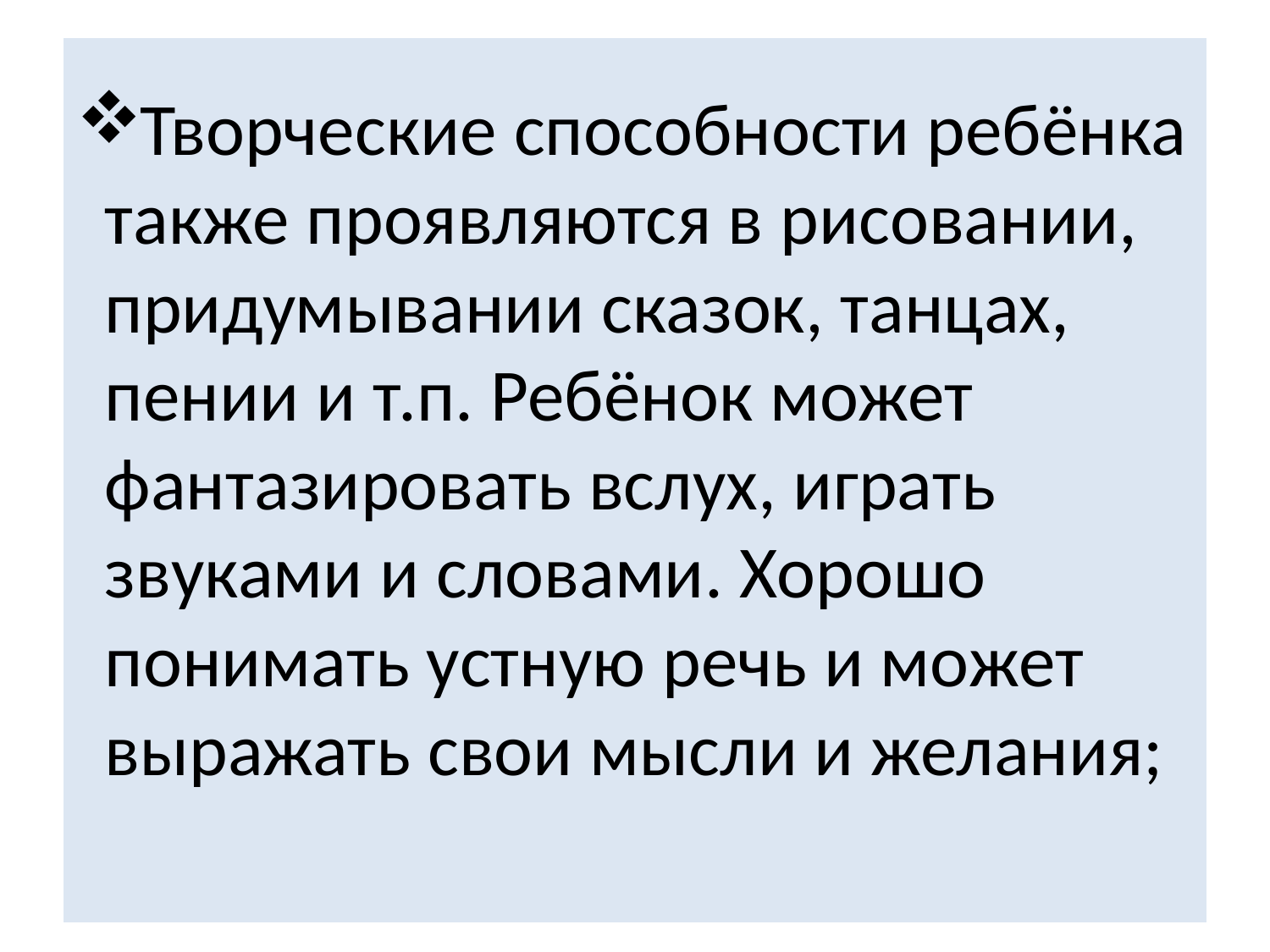

# Творческие способности ребёнка также проявляются в рисовании, придумывании сказок, танцах, пении и т.п. Ребёнок может фантазировать вслух, играть звуками и словами. Хорошо понимать устную речь и может выражать свои мысли и желания;